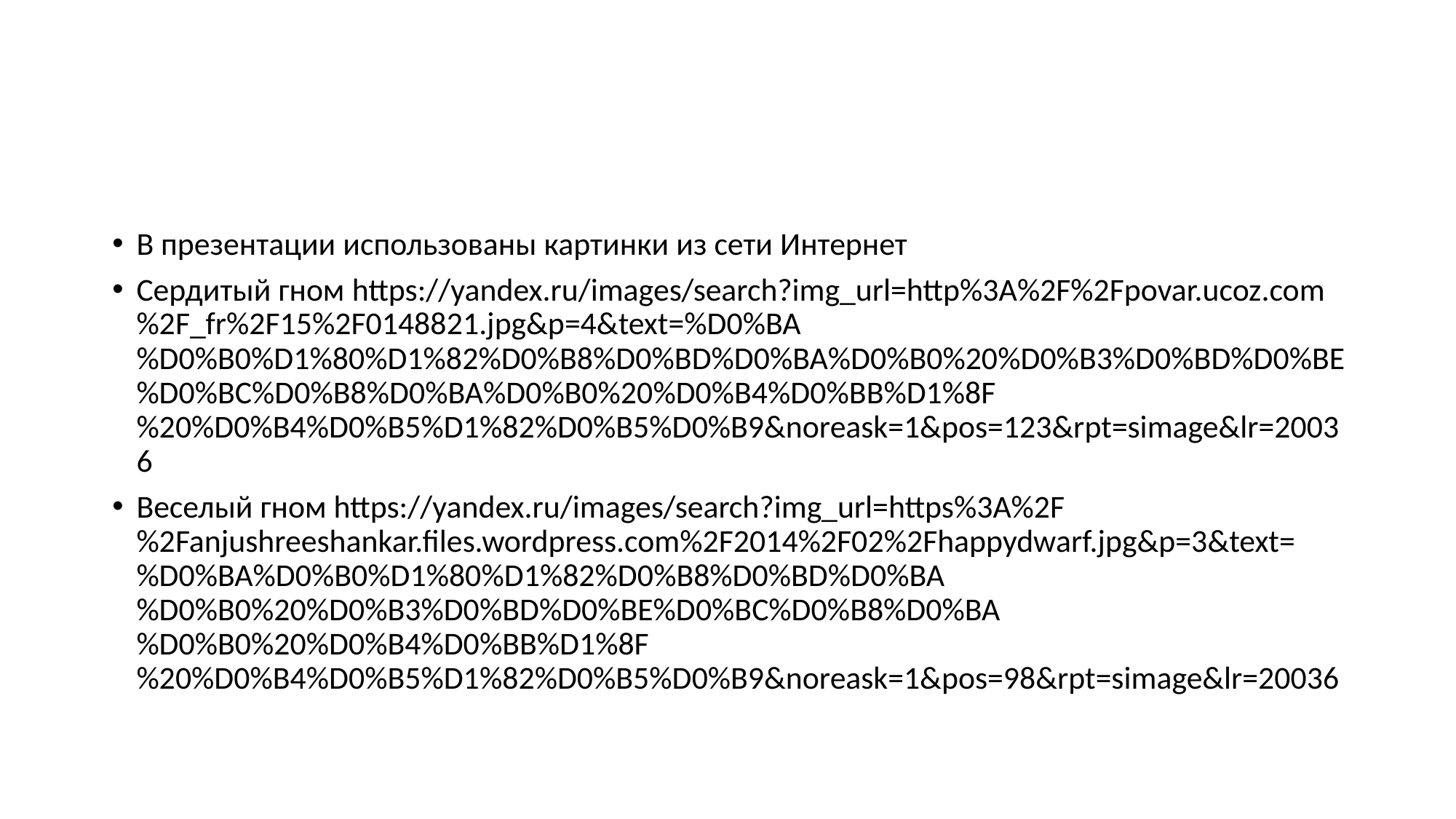

В презентации использованы картинки из сети Интернет
Сердитый гном https://yandex.ru/images/search?img_url=http%3A%2F%2Fpovar.ucoz.com%2F_fr%2F15%2F0148821.jpg&p=4&text=%D0%BA%D0%B0%D1%80%D1%82%D0%B8%D0%BD%D0%BA%D0%B0%20%D0%B3%D0%BD%D0%BE%D0%BC%D0%B8%D0%BA%D0%B0%20%D0%B4%D0%BB%D1%8F%20%D0%B4%D0%B5%D1%82%D0%B5%D0%B9&noreask=1&pos=123&rpt=simage&lr=20036
Веселый гном https://yandex.ru/images/search?img_url=https%3A%2F%2Fanjushreeshankar.files.wordpress.com%2F2014%2F02%2Fhappydwarf.jpg&p=3&text=%D0%BA%D0%B0%D1%80%D1%82%D0%B8%D0%BD%D0%BA%D0%B0%20%D0%B3%D0%BD%D0%BE%D0%BC%D0%B8%D0%BA%D0%B0%20%D0%B4%D0%BB%D1%8F%20%D0%B4%D0%B5%D1%82%D0%B5%D0%B9&noreask=1&pos=98&rpt=simage&lr=20036